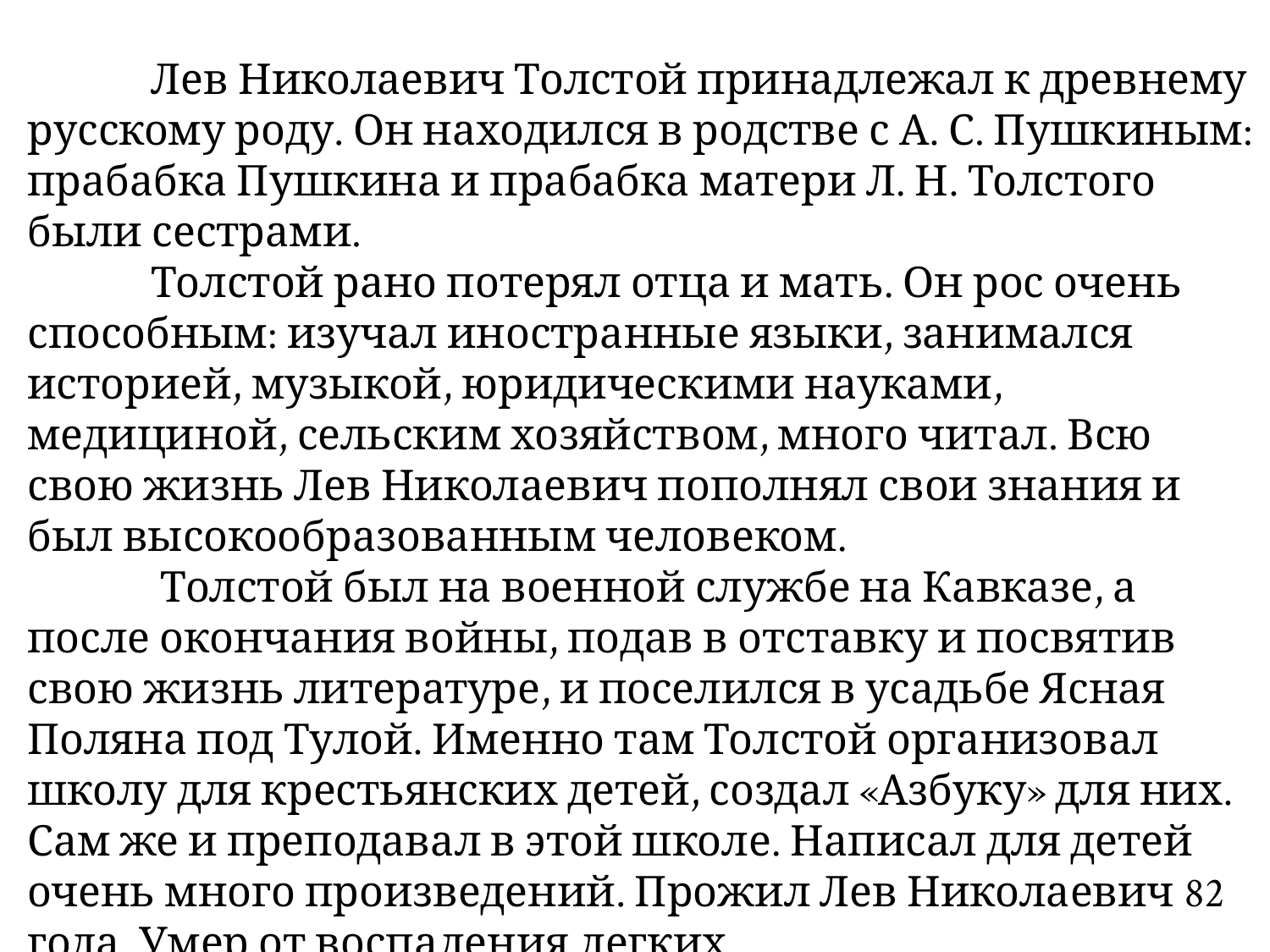

Лев Николаевич Толстой принадлежал к древнему русскому роду. Он находился в родстве с А. С. Пушкиным: прабабка Пушкина и прабабка матери Л. Н. Толстого были сестрами.
             Толстой рано потерял отца и мать. Он рос очень способным: изучал иностранные языки, занимался историей, музыкой, юридическими науками, медициной, сельским хозяйством, много читал. Всю свою жизнь Лев Николаевич пополнял свои знания и был высокообразованным человеком.
              Толстой был на военной службе на Кавказе, а после окончания войны, подав в отставку и посвятив свою жизнь литературе, и поселился в усадьбе Ясная Поляна под Тулой. Именно там Толстой организовал школу для крестьянских детей, создал «Азбуку» для них. Сам же и преподавал в этой школе. Написал для детей очень много произведений. Прожил Лев Николаевич 82 года. Умер от воспаления легких.